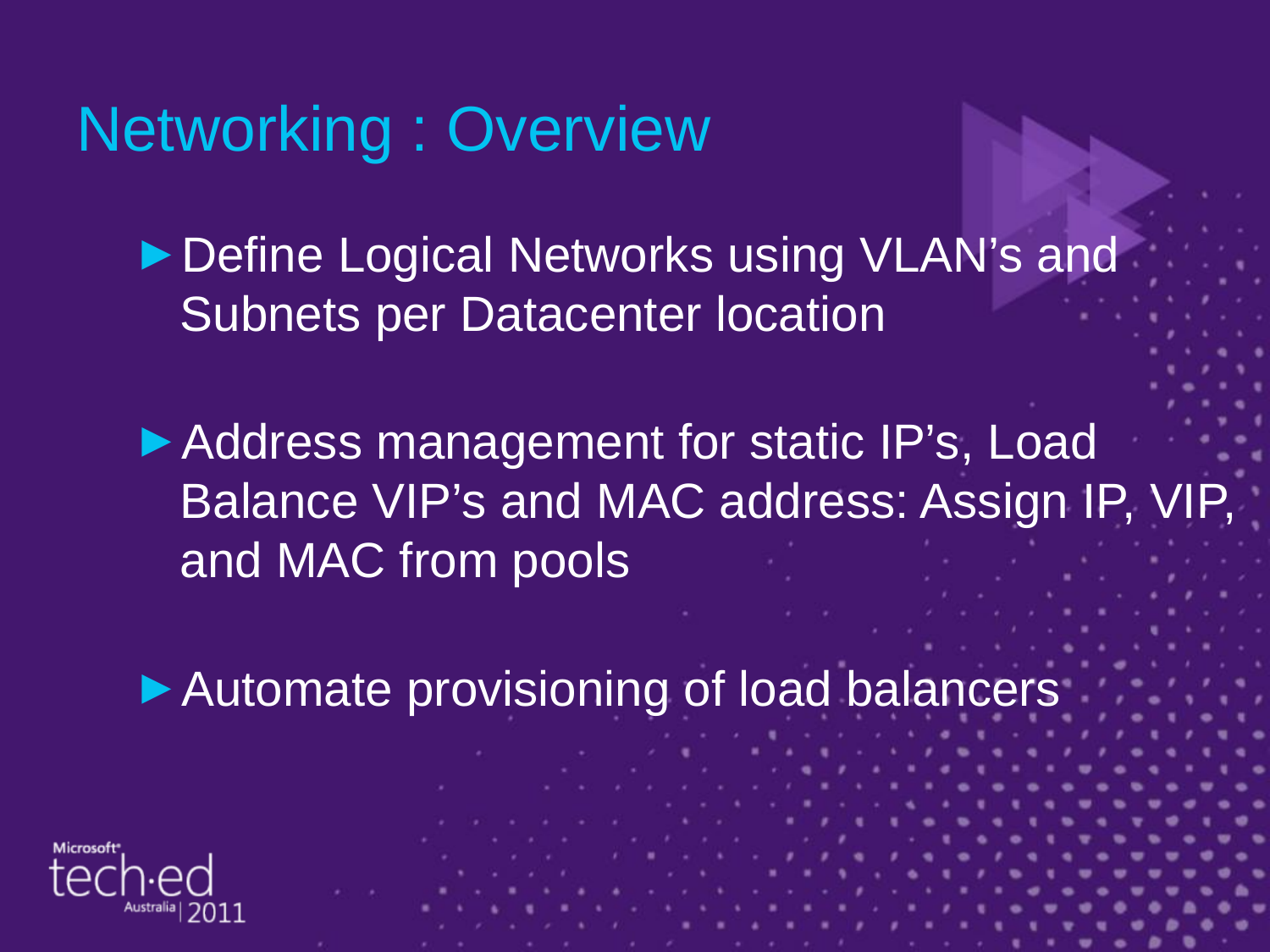

# Networking : Overview
Define Logical Networks using VLAN’s and Subnets per Datacenter location
Address management for static IP’s, Load Balance VIP’s and MAC address: Assign IP, VIP, and MAC from pools
Automate provisioning of load balancers